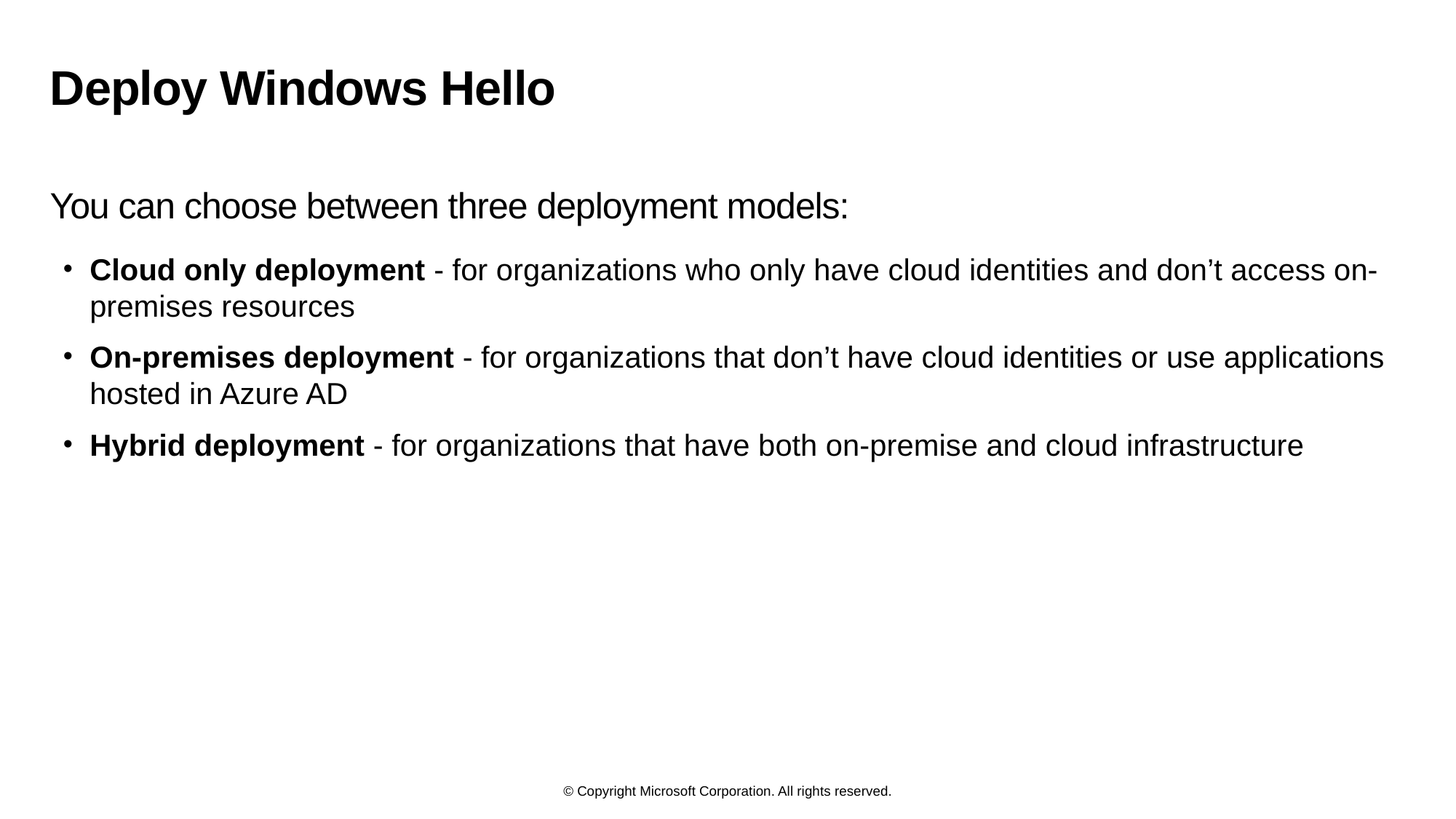

# Deploy Windows Hello
You can choose between three deployment models:
Cloud only deployment - for organizations who only have cloud identities and don’t access on-premises resources
On-premises deployment - for organizations that don’t have cloud identities or use applications hosted in Azure AD
Hybrid deployment - for organizations that have both on-premise and cloud infrastructure